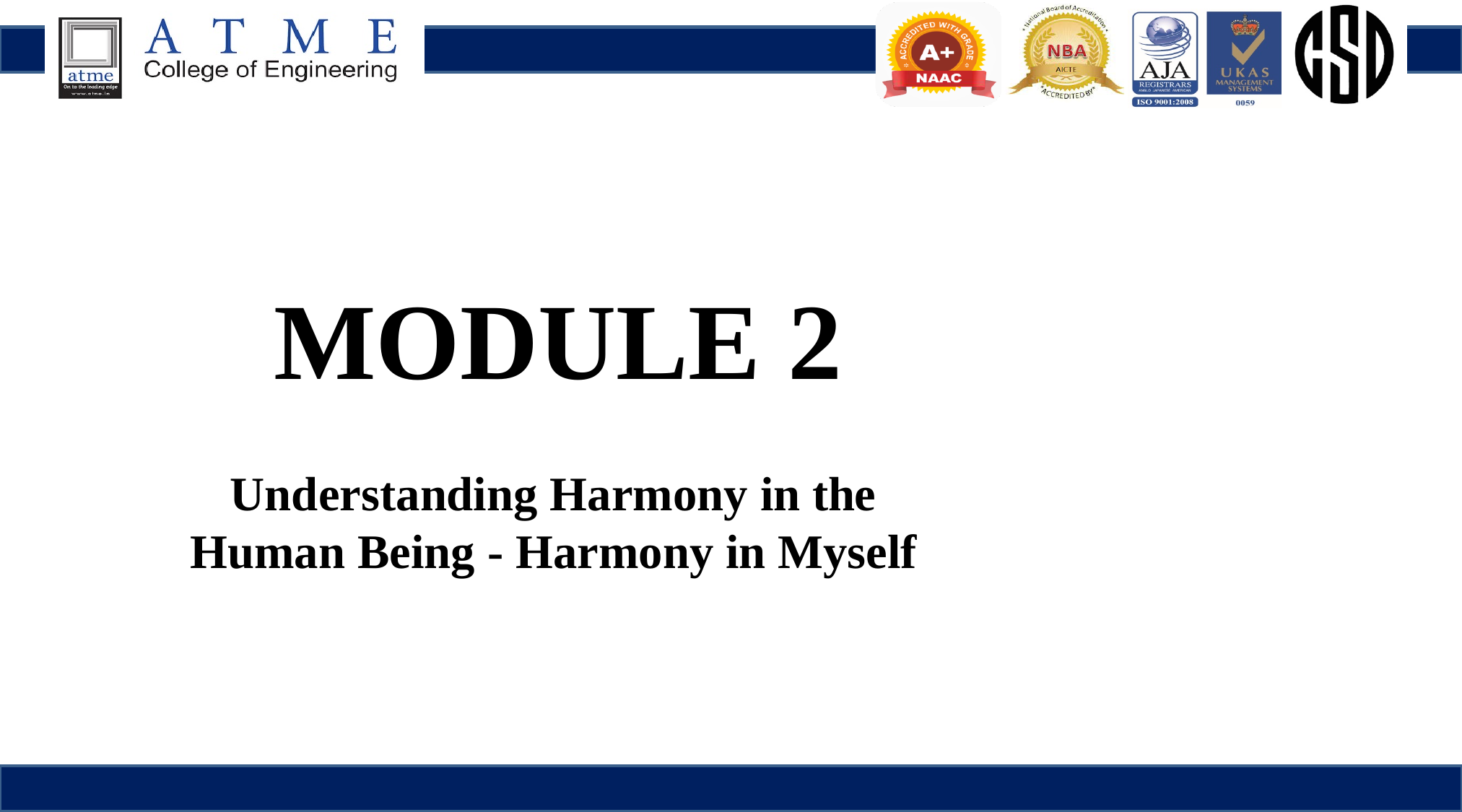

# MODULE 2
Understanding Harmony in the Human Being - Harmony in Myself